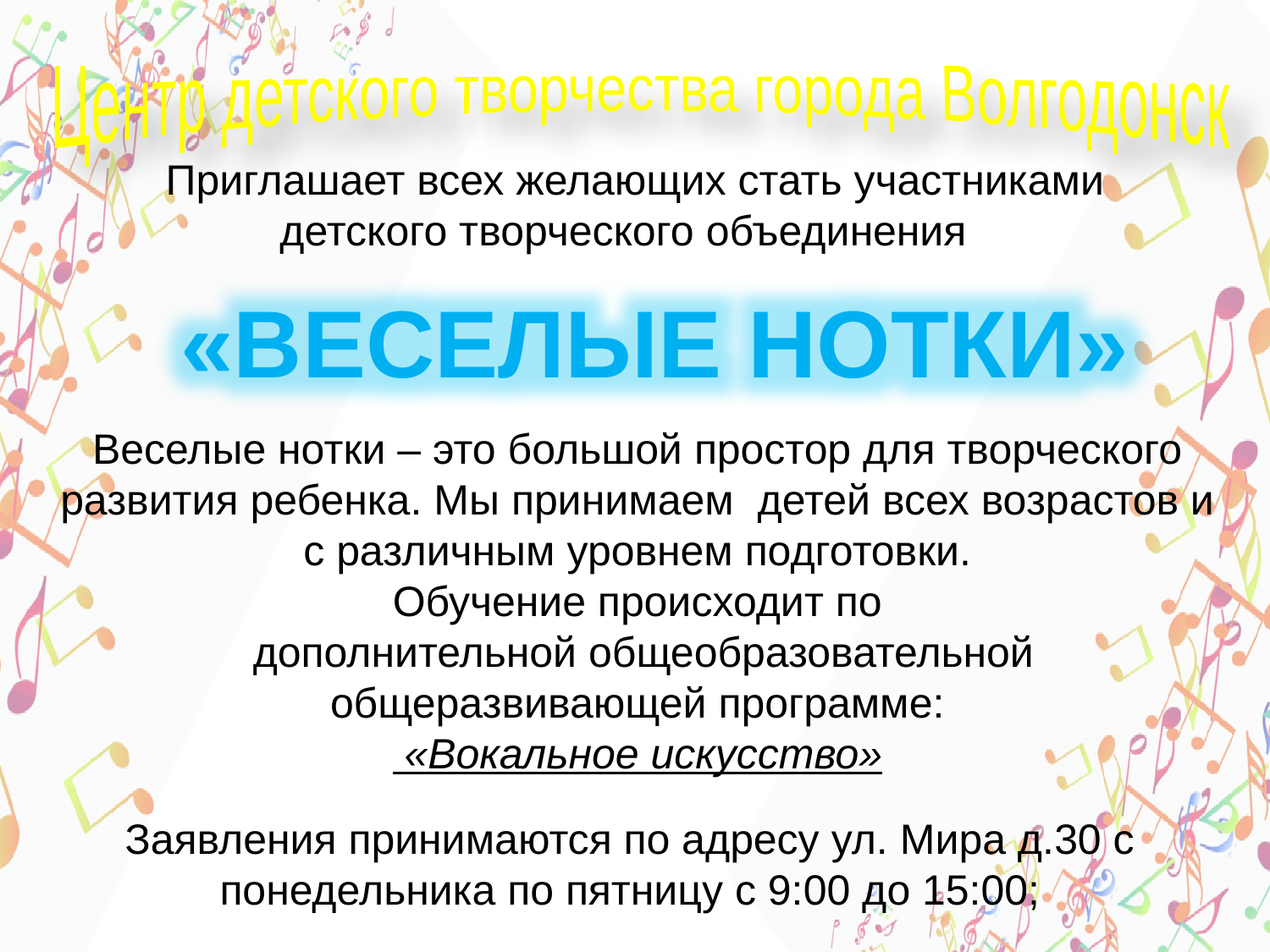

Центр детского творчества города Волгодонск
Приглашает всех желающих стать участниками детского творческого объединения
«Веселые нотки»
Веселые нотки – это большой простор для творческого развития ребенка. Мы принимаем  детей всех возрастов и с различным уровнем подготовки.
Обучение происходит по
 дополнительной общеобразовательной общеразвивающей программе:
 «Вокальное искусство»
Заявления принимаются по адресу ул. Мира д.30 с понедельника по пятницу с 9:00 до 15:00;